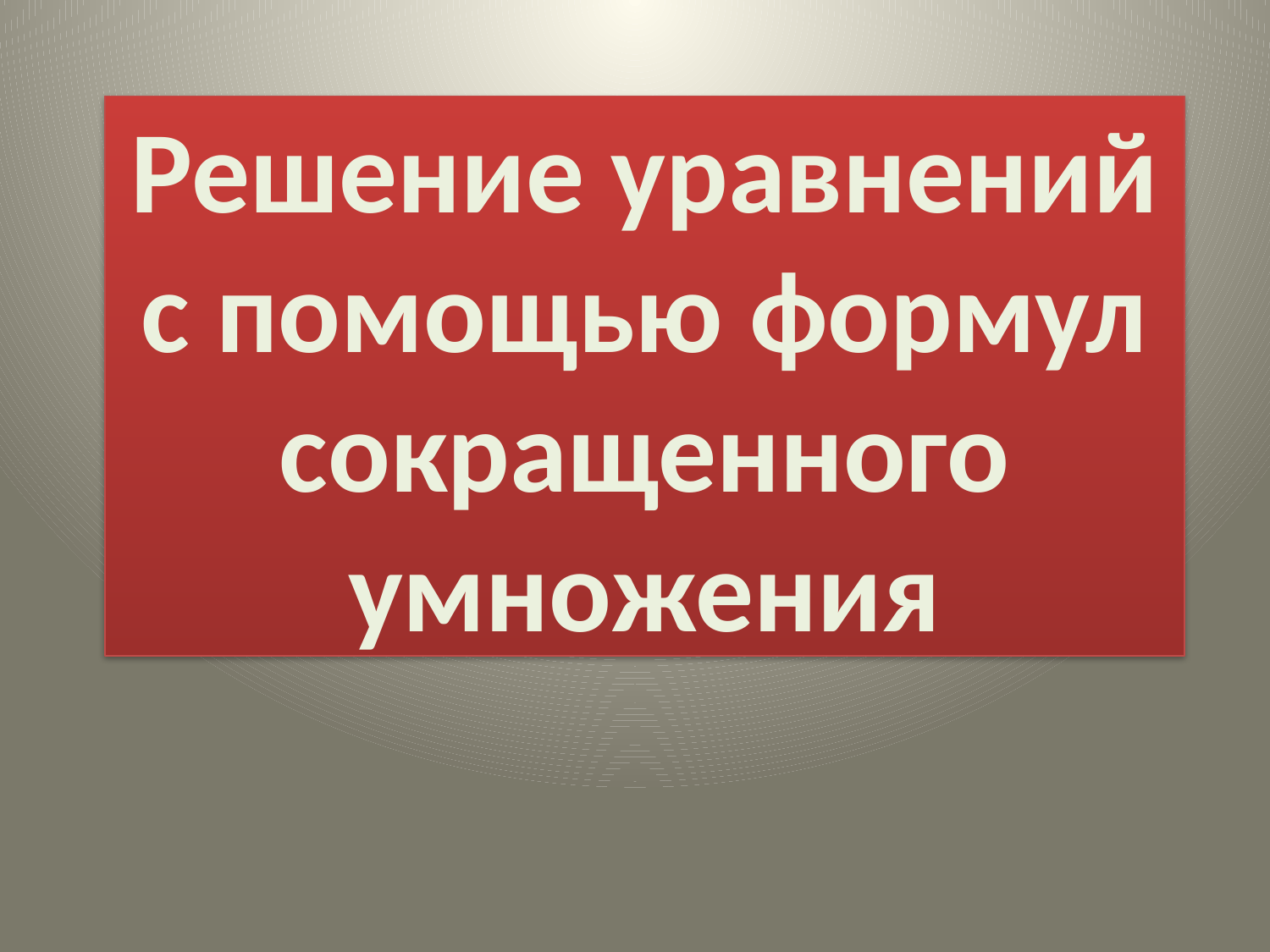

# Решение уравнений с помощью формул сокращенного умножения